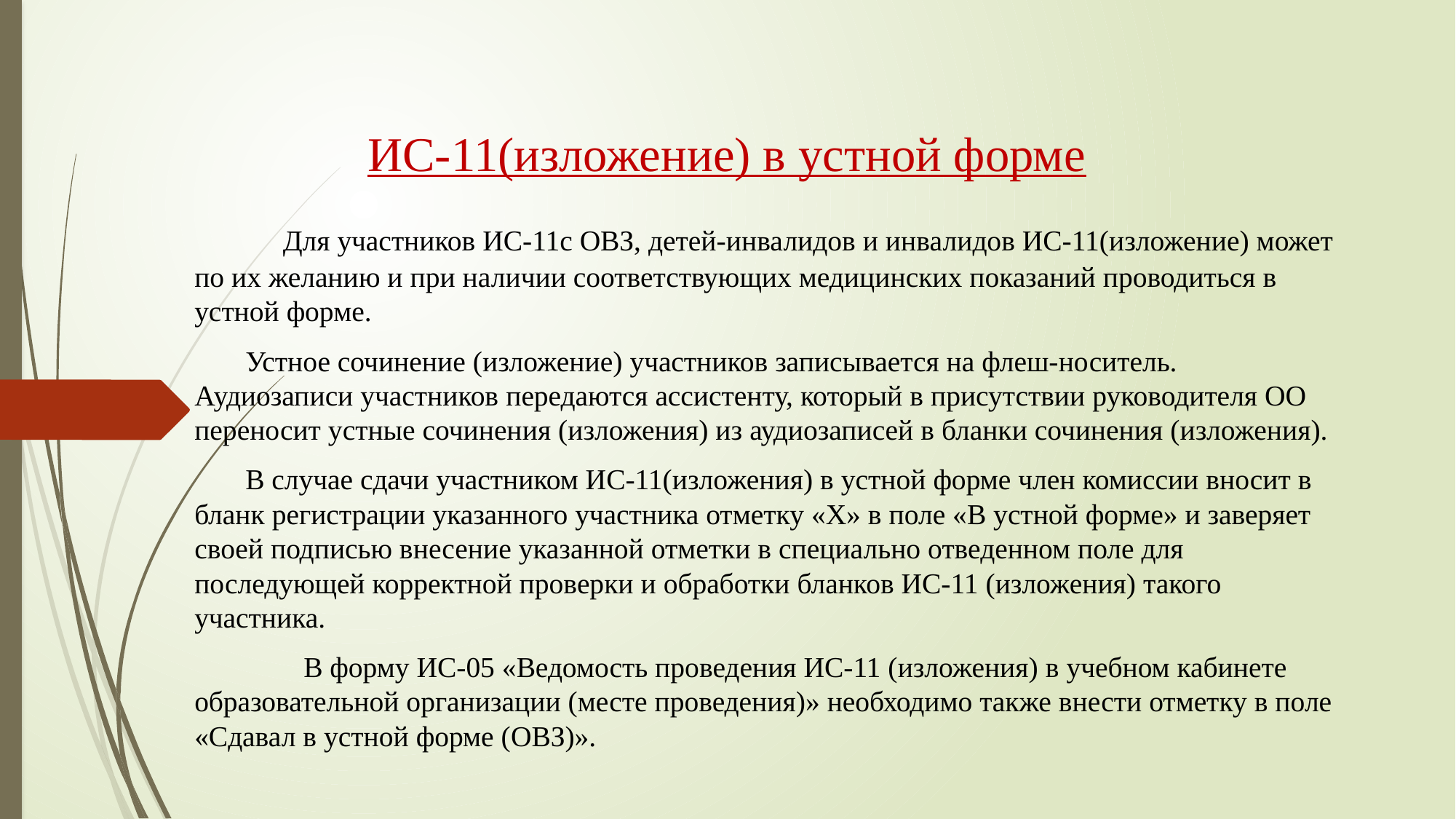

# ИС-11(изложение) в устной форме
         Для участников ИС-11с ОВЗ, детей-инвалидов и инвалидов ИС-11(изложение) может по их желанию и при наличии соответствующих медицинских показаний проводиться в устной форме.
       Устное сочинение (изложение) участников записывается на флеш-носитель. Аудиозаписи участников передаются ассистенту, который в присутствии руководителя ОО переносит устные сочинения (изложения) из аудиозаписей в бланки сочинения (изложения).
       В случае сдачи участником ИС-11(изложения) в устной форме член комиссии вносит в бланк регистрации указанного участника отметку «Х» в поле «В устной форме» и заверяет своей подписью внесение указанной отметки в специально отведенном поле для последующей корректной проверки и обработки бланков ИС-11 (изложения) такого участника.
	В форму ИС-05 «Ведомость проведения ИС-11 (изложения) в учебном кабинете образовательной организации (месте проведения)» необходимо также внести отметку в поле «Сдавал в устной форме (ОВЗ)».